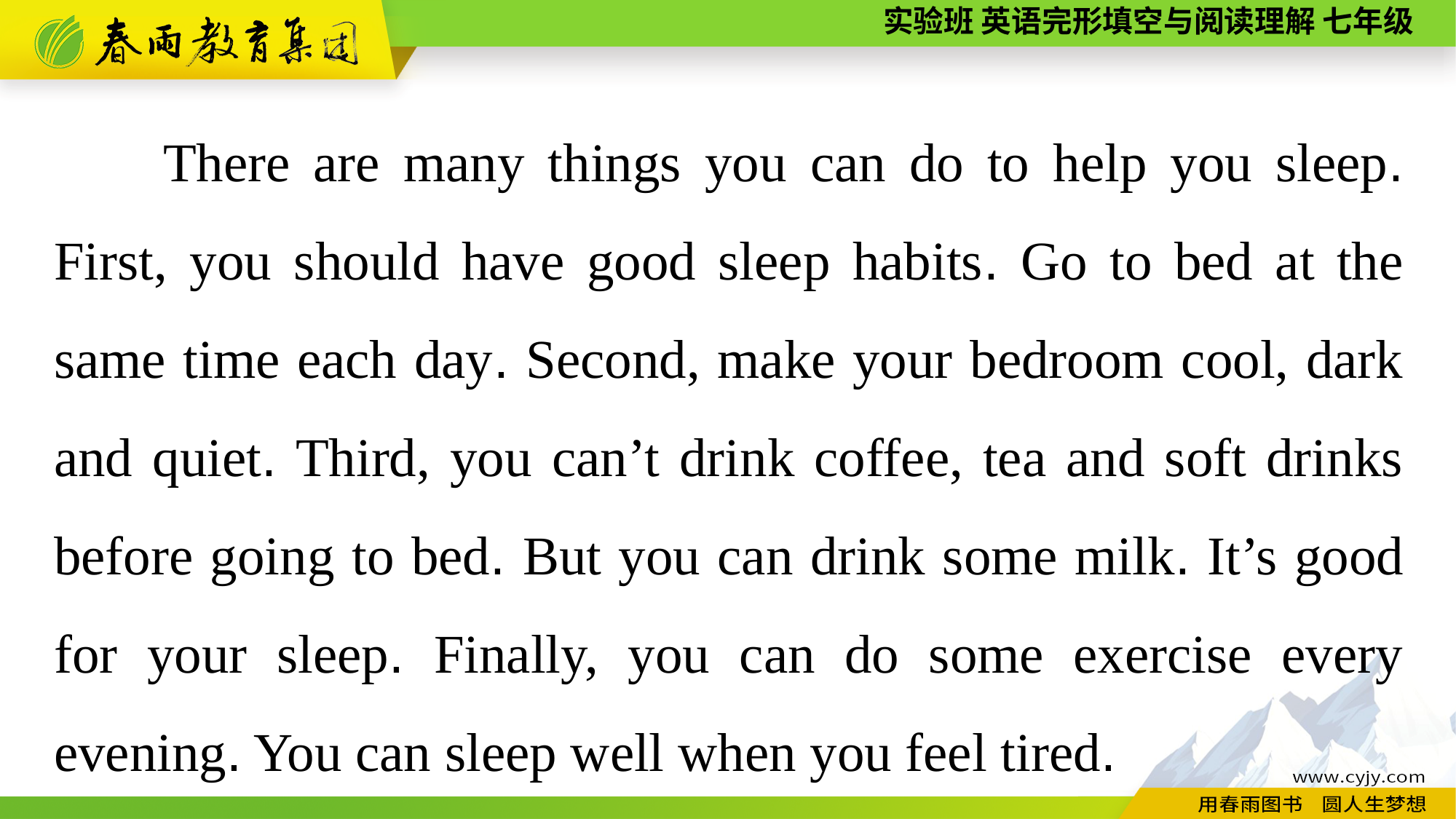

There are many things you can do to help you sleep. First, you should have good sleep habits. Go to bed at the same time each day. Second, make your bedroom cool, dark and quiet. Third, you can’t drink coffee, tea and soft drinks before going to bed. But you can drink some milk. It’s good for your sleep. Finally, you can do some exercise every evening. You can sleep well when you feel tired.